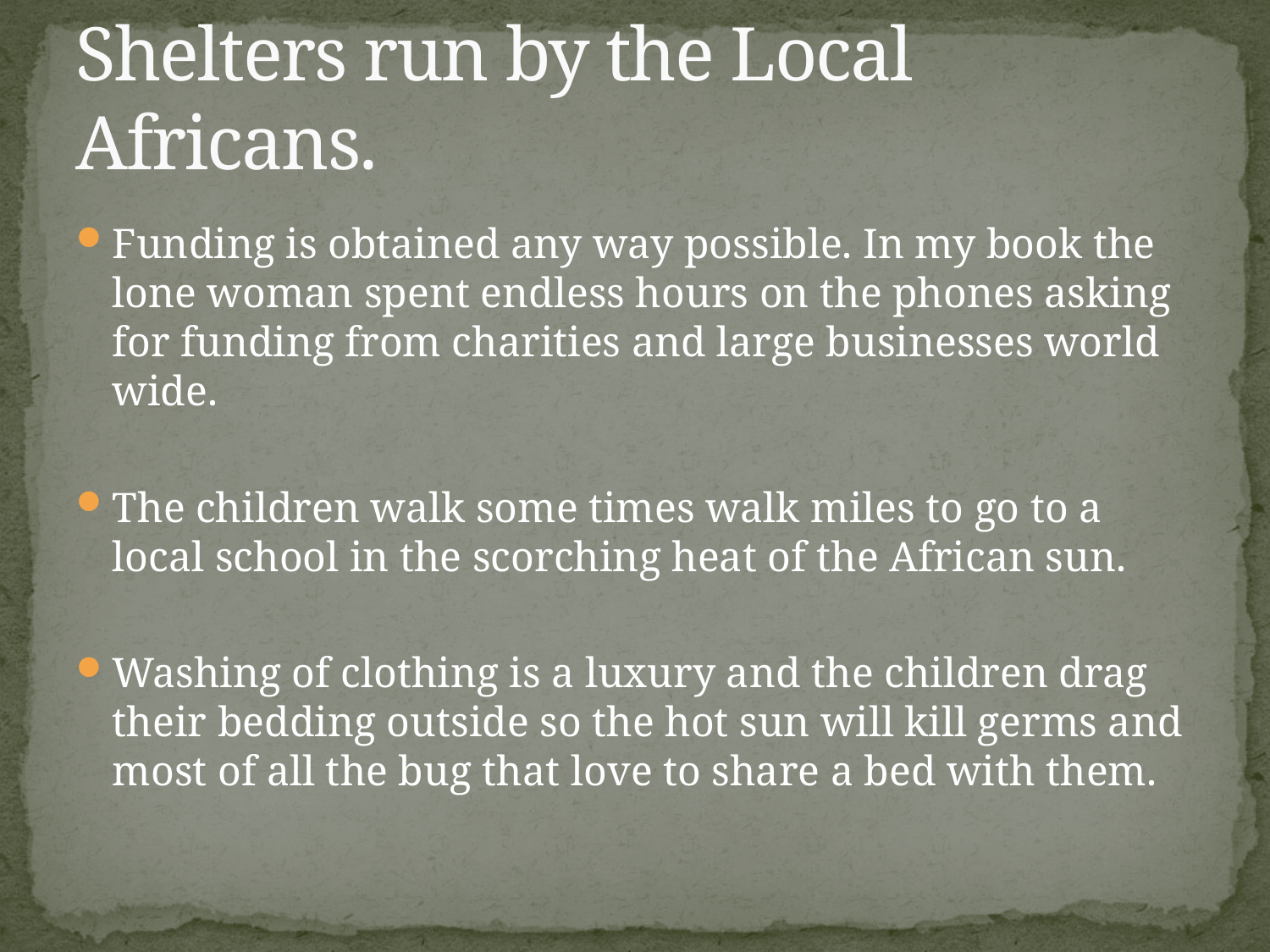

# Shelters run by the Local Africans.
Funding is obtained any way possible. In my book the lone woman spent endless hours on the phones asking for funding from charities and large businesses world wide.

The children walk some times walk miles to go to a local school in the scorching heat of the African sun.

Washing of clothing is a luxury and the children drag their bedding outside so the hot sun will kill germs and most of all the bug that love to share a bed with them.